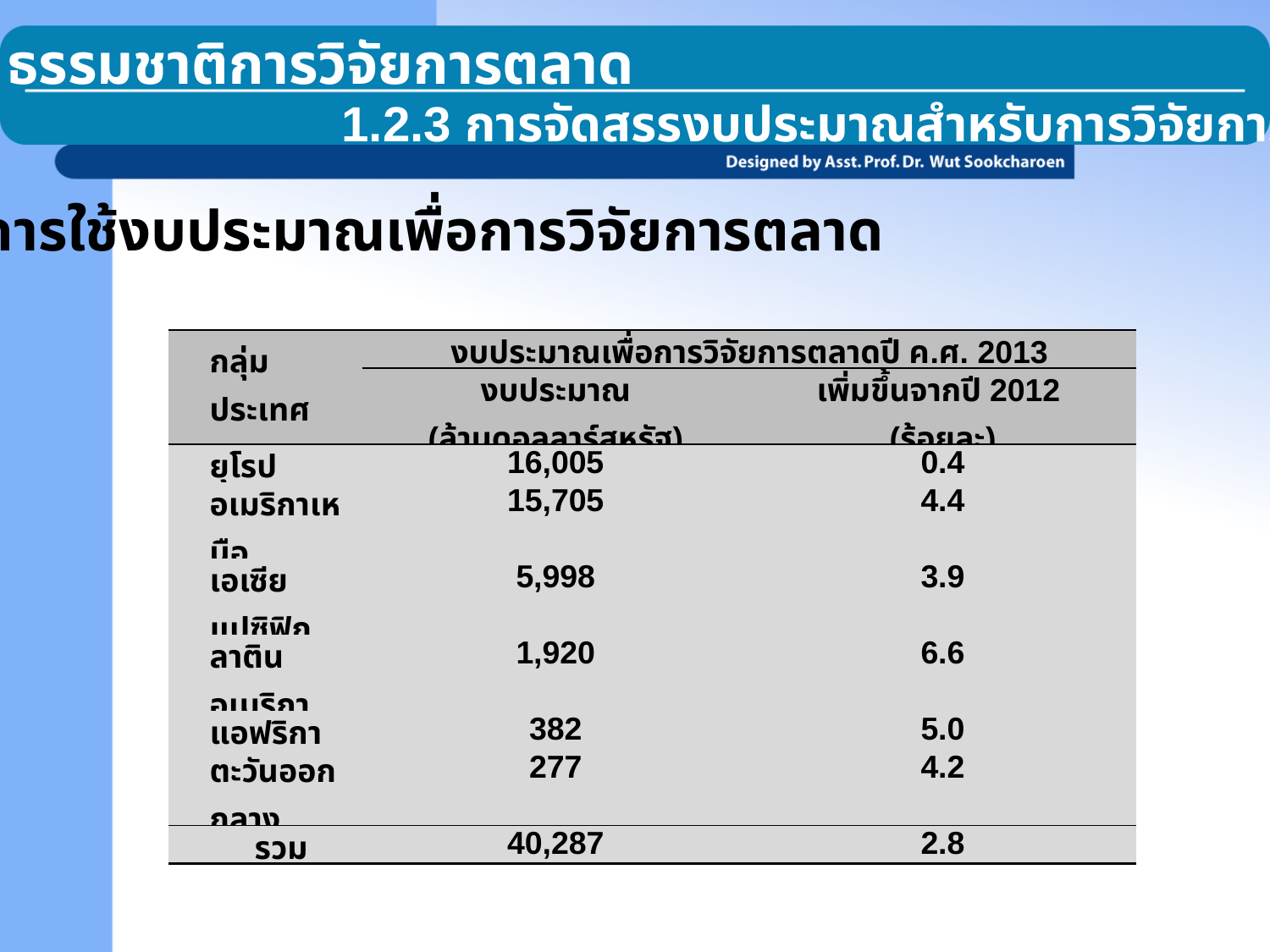

1.2 ธรรมชาติการวิจัยการตลาด
1.2.3 การจัดสรรงบประมาณสำหรับการวิจัยการตลาด
การใช้งบประมาณเพื่อการวิจัยการตลาด
|  |  |  |
| --- | --- | --- |
| กลุ่มประเทศ | งบประมาณเพื่อการวิจัยการตลาดปี ค.ศ. 2013 |  |
|  | งบประมาณ (ล้านดอลลาร์สหรัฐ) | เพิ่มขึ้นจากปี 2012 (ร้อยละ) |
| ยุโรป | 16,005 | 0.4 |
| อเมริกาเหนือ | 15,705 | 4.4 |
| เอเซียแปซิฟิก | 5,998 | 3.9 |
| ลาติน อเมริกา | 1,920 | 6.6 |
| แอฟริกา | 382 | 5.0 |
| ตะวันออกกลาง | 277 | 4.2 |
| รวม | 40,287 | 2.8 |
|  |  |  |